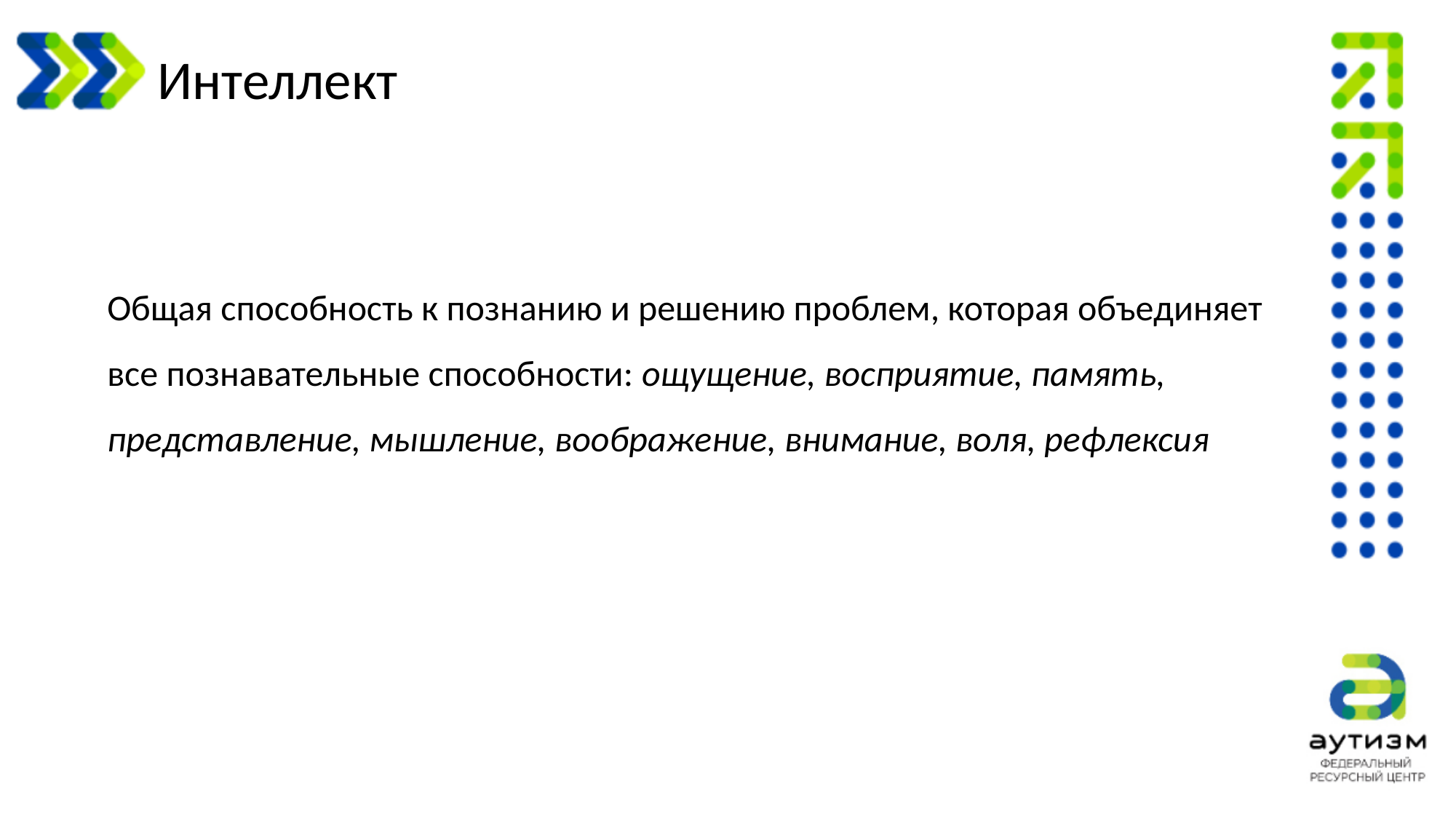

# Интеллект
Общая способность к познанию и решению проблем, которая объединяет все познавательные способности: ощущение, восприятие, память, представление, мышление, воображение, внимание, воля, рефлексия